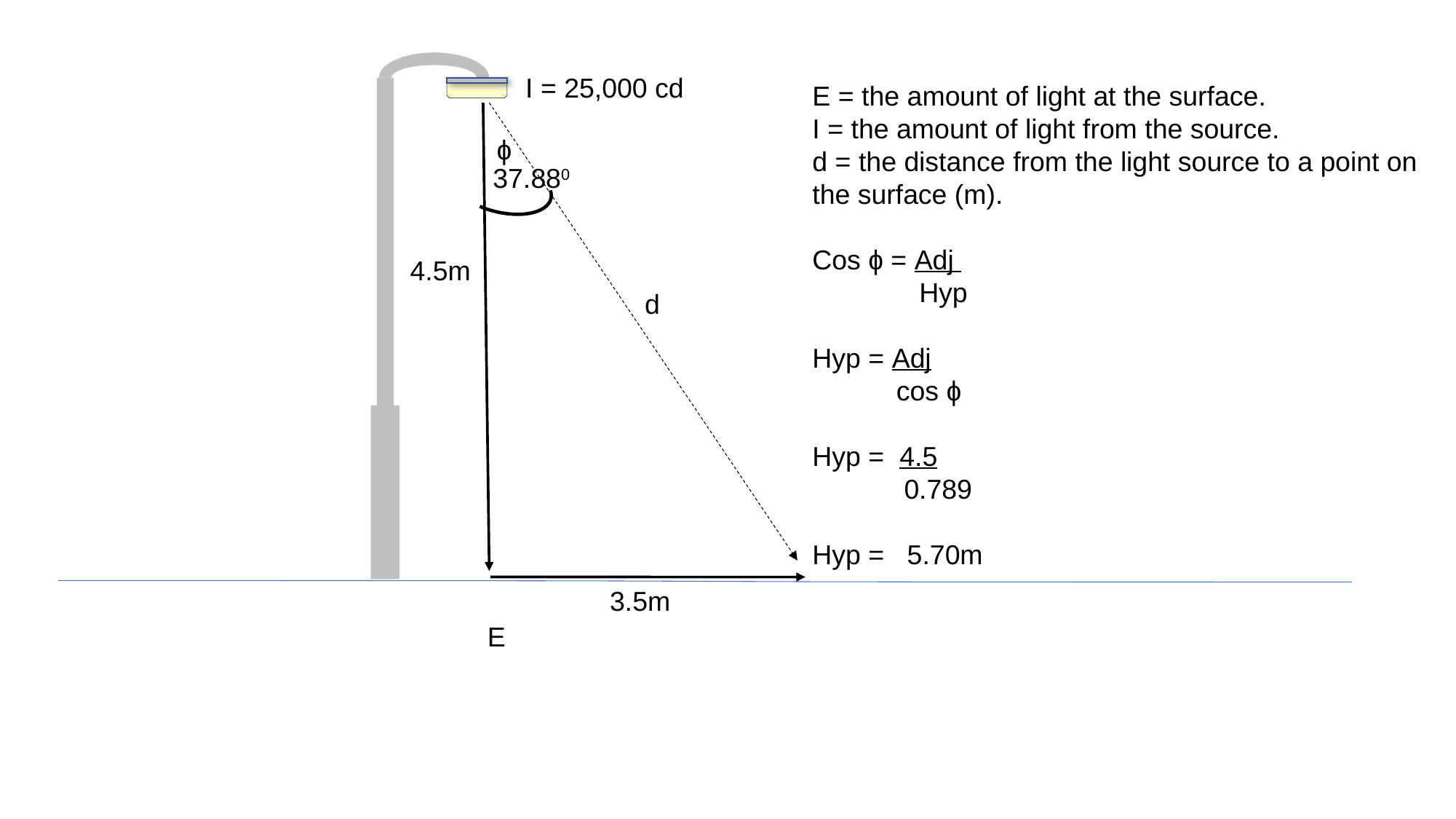

E = the amount of light at the surface.
I = the amount of light from the source.
d = the distance from the light source to a point on the surface (m).

Cos ɸ = Adj
              Hyp

Hyp = Adj
           cos ɸ

Hyp =  4.5
            0.789

Hyp =   5.70m

            4.5m
            I = 25,000 cd
         37.880

ɸ

            d
            3.5m
            E